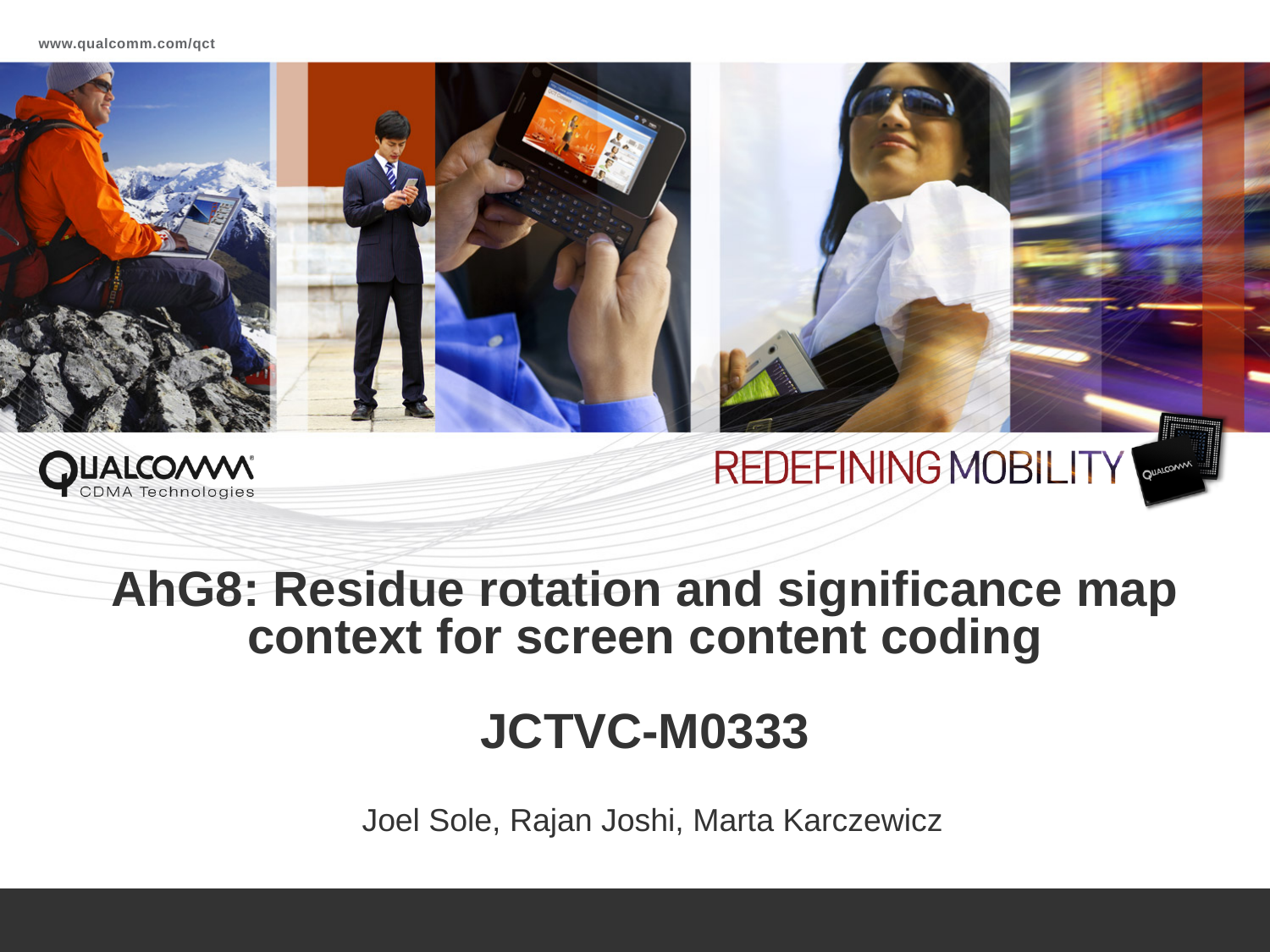

# AhG8: Residue rotation and significance map context for screen content coding JCTVC-M0333
Joel Sole, Rajan Joshi, Marta Karczewicz